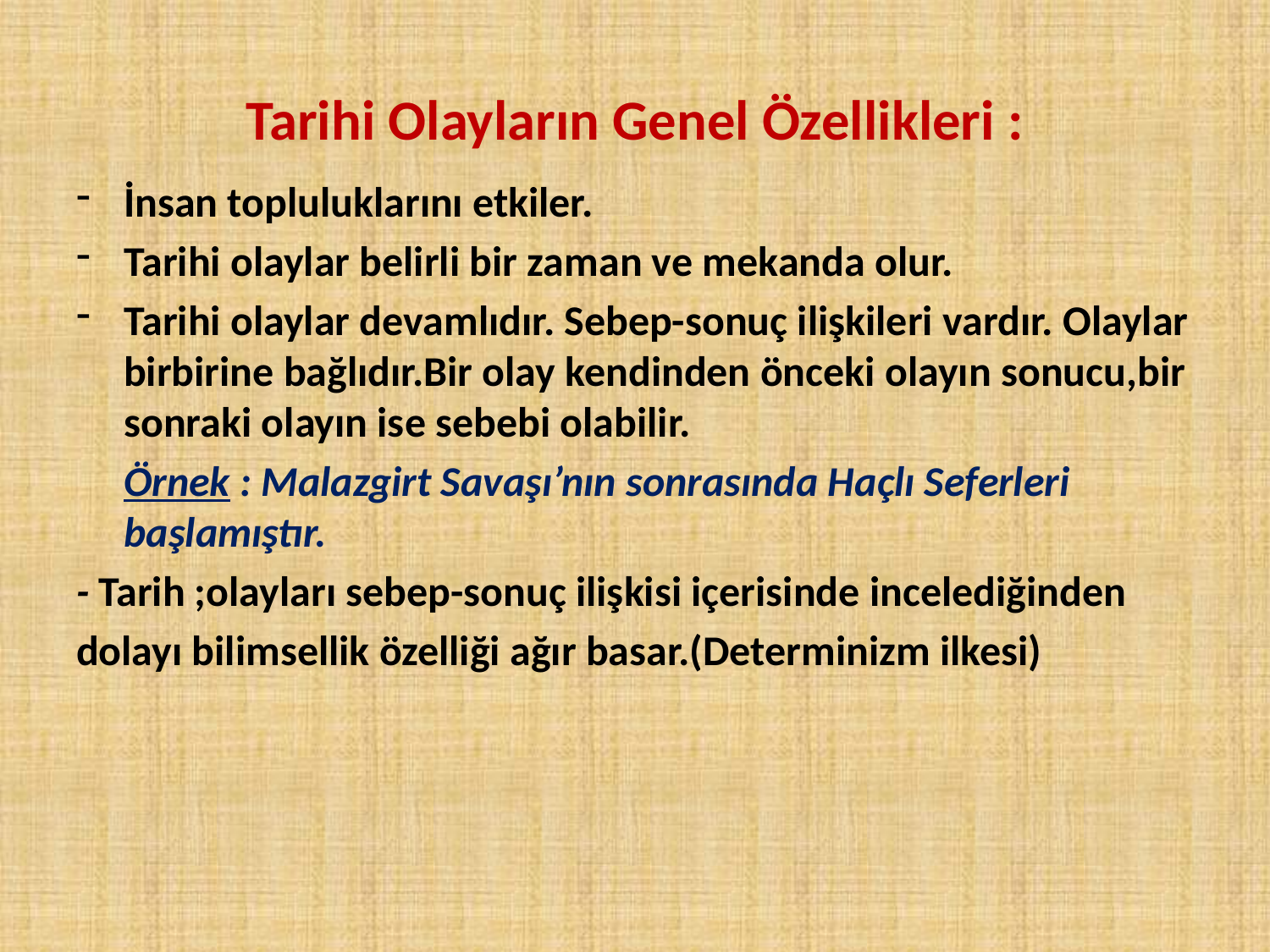

# Tarihi Olayların Genel Özellikleri :
İnsan topluluklarını etkiler.
Tarihi olaylar belirli bir zaman ve mekanda olur.
Tarihi olaylar devamlıdır. Sebep-sonuç ilişkileri vardır. Olaylar birbirine bağlıdır.Bir olay kendinden önceki olayın sonucu,bir sonraki olayın ise sebebi olabilir.
     Örnek : Malazgirt Savaşı’nın sonrasında Haçlı Seferleri başlamıştır.
- Tarih ;olayları sebep-sonuç ilişkisi içerisinde incelediğinden
dolayı bilimsellik özelliği ağır basar.(Determinizm ilkesi)